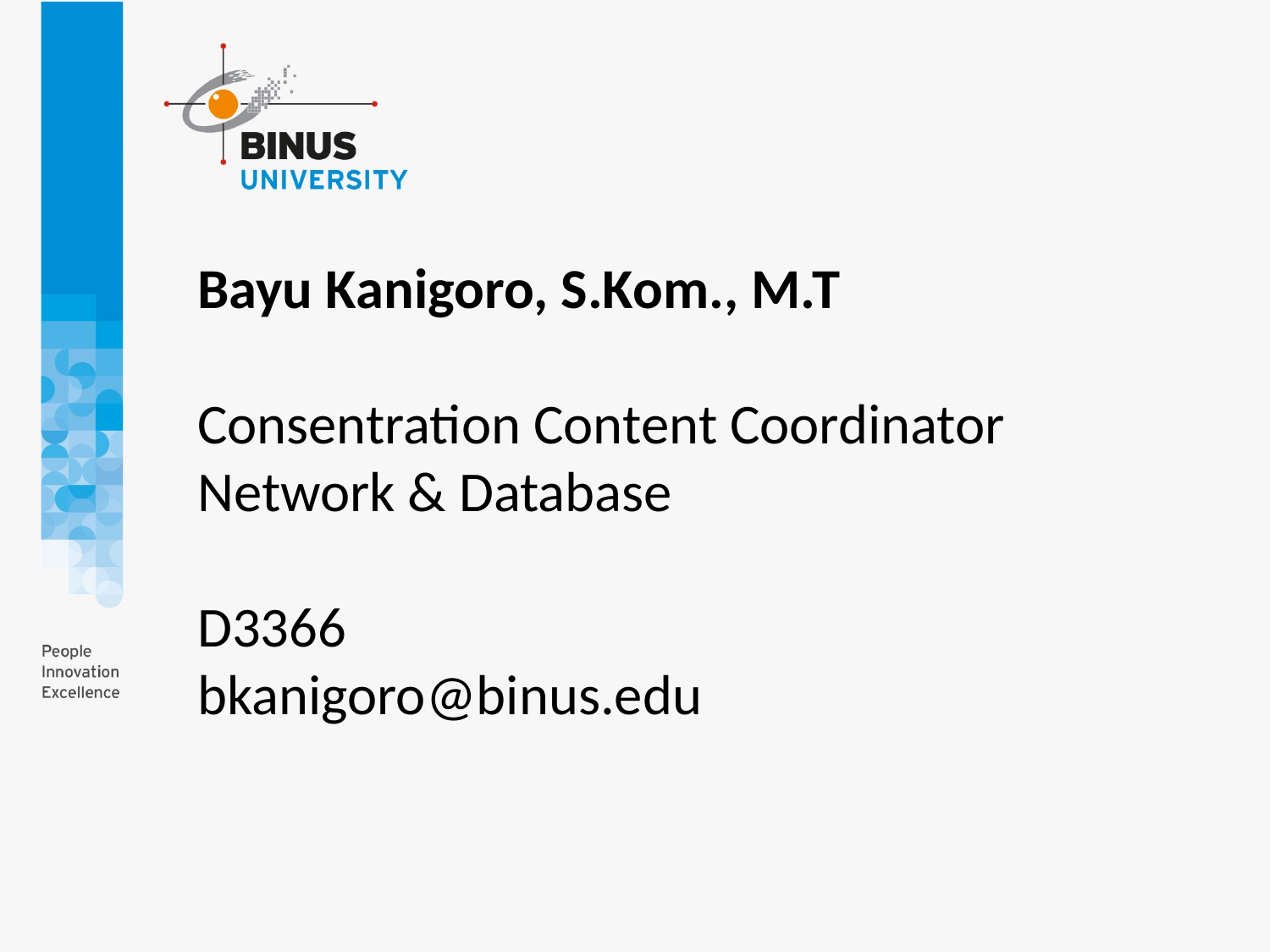

Bayu Kanigoro, S.Kom., M.T

Consentration Content Coordinator
Network & Database

D3366
bkanigoro@binus.edu